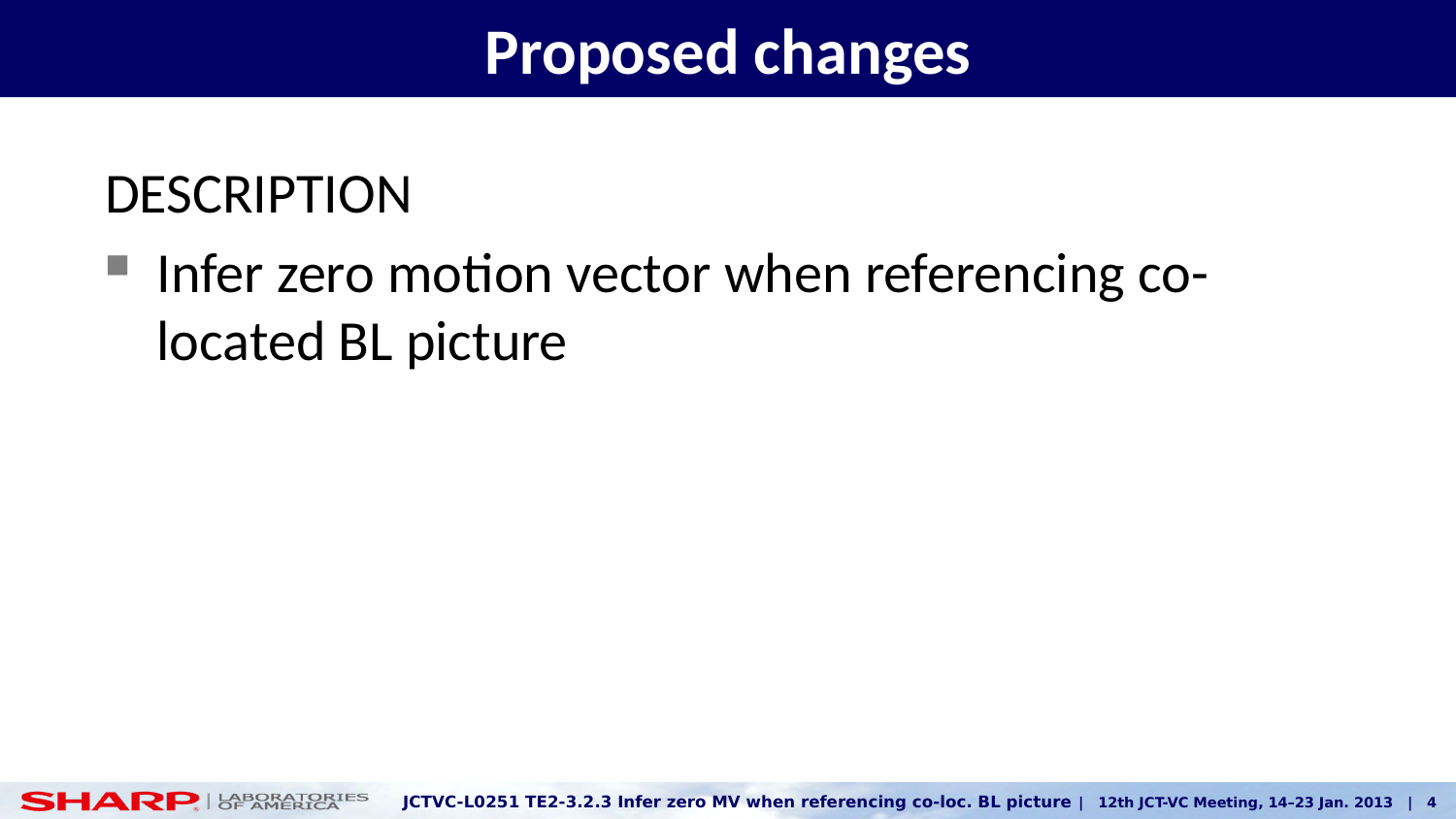

# Proposed changes
DESCRIPTION
Infer zero motion vector when referencing co-located BL picture